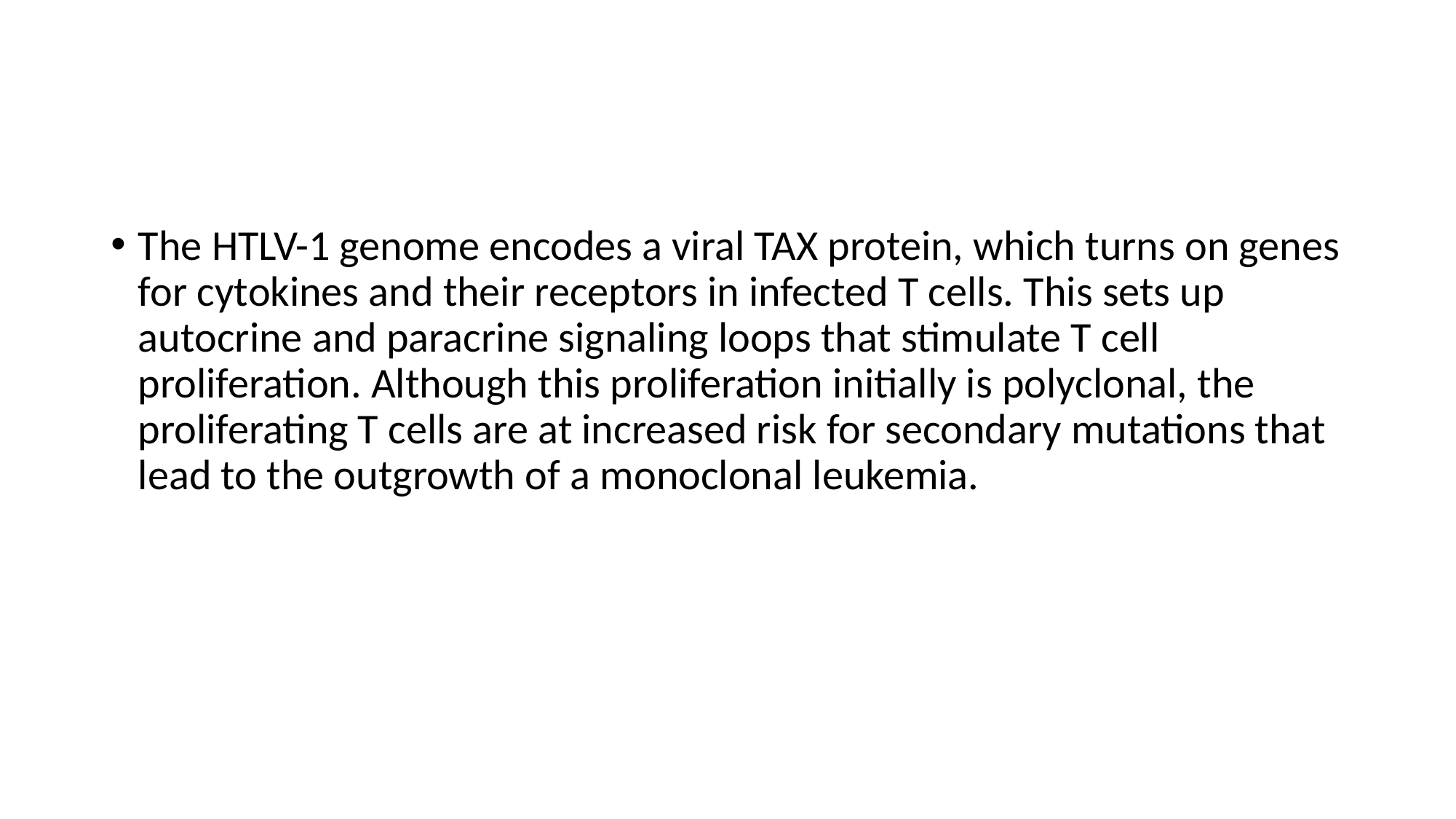

#
The HTLV-1 genome encodes a viral TAX protein, which turns on genes for cytokines and their receptors in infected T cells. This sets up autocrine and paracrine signaling loops that stimulate T cell proliferation. Although this proliferation initially is polyclonal, the proliferating T cells are at increased risk for secondary mutations that lead to the outgrowth of a monoclonal leukemia.